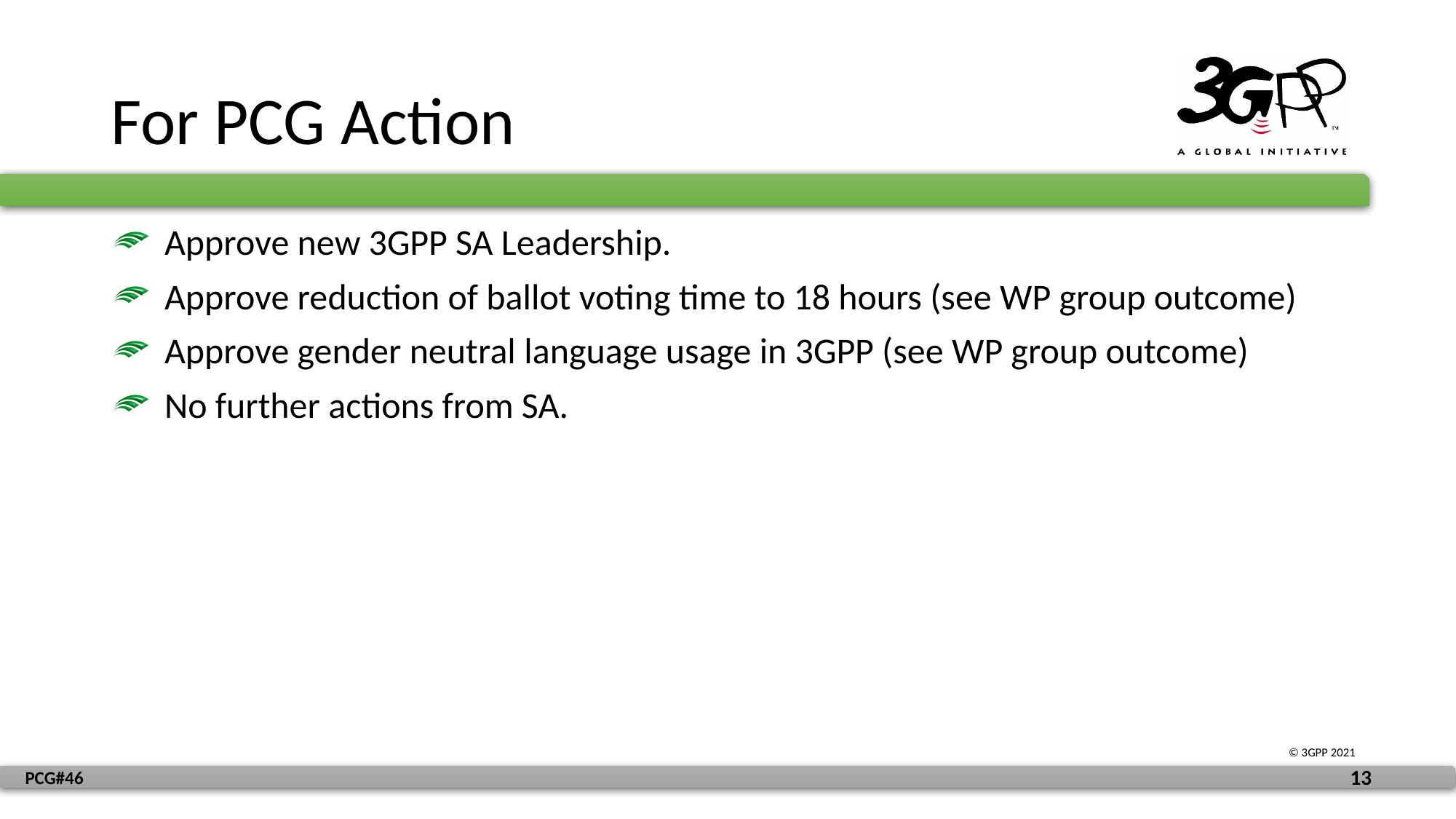

# For PCG Action
Approve new 3GPP SA Leadership.
Approve reduction of ballot voting time to 18 hours (see WP group outcome)
Approve gender neutral language usage in 3GPP (see WP group outcome)
No further actions from SA.